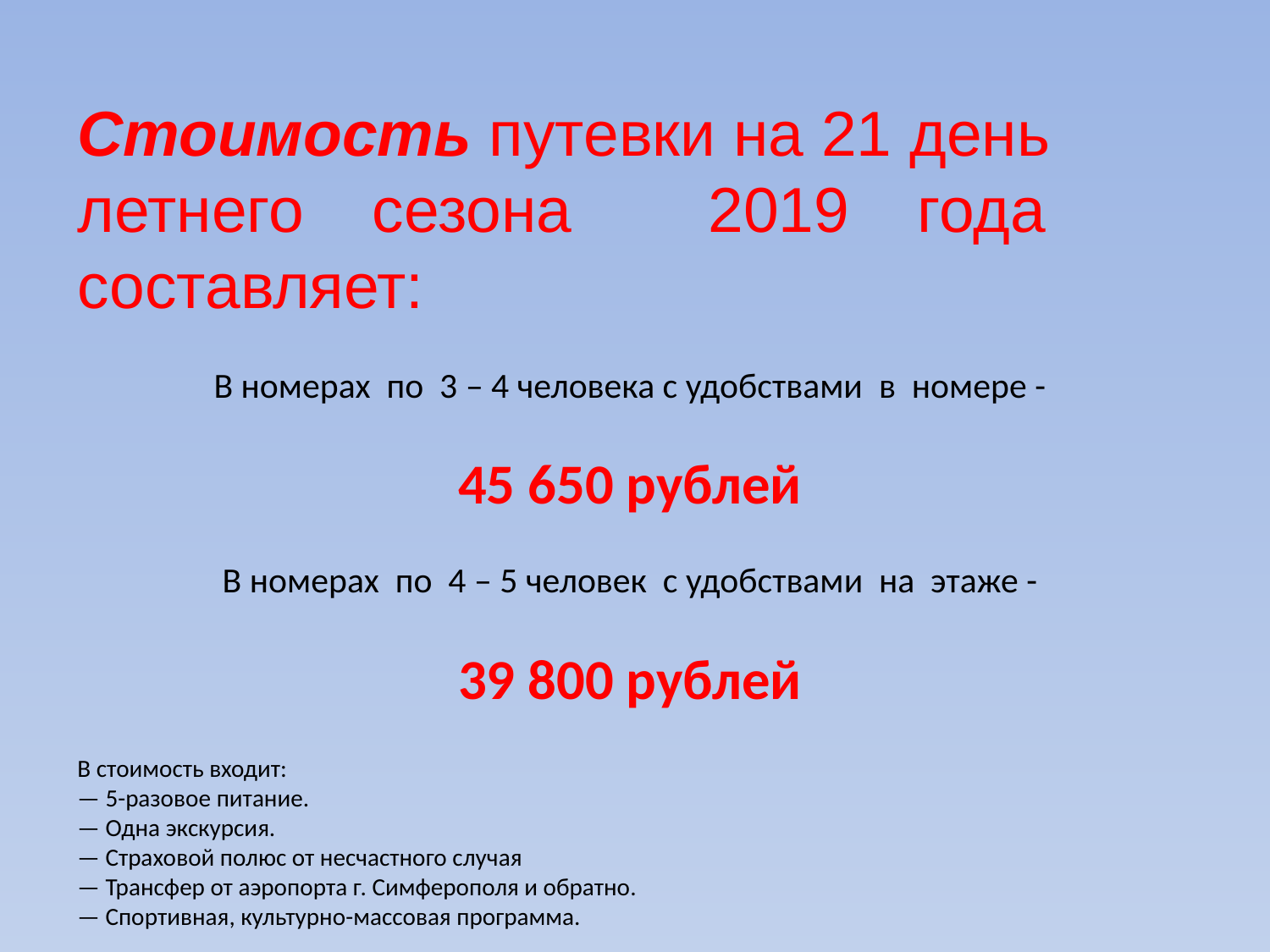

Стоимость путевки на 21 день
летнего сезона  2019 года   составляет:

В номерах  по  3 – 4 человека с удобствами  в  номере -

45 650 рублей

В номерах  по  4 – 5 человек  с удобствами  на  этаже -

39 800 рублей

В стоимость входит:
— 5-разовое питание.
— Одна экскурсия.
— Страховой полюс от несчастного случая
— Трансфер от аэропорта г. Симферополя и обратно.
— Спортивная, культурно-массовая программа.